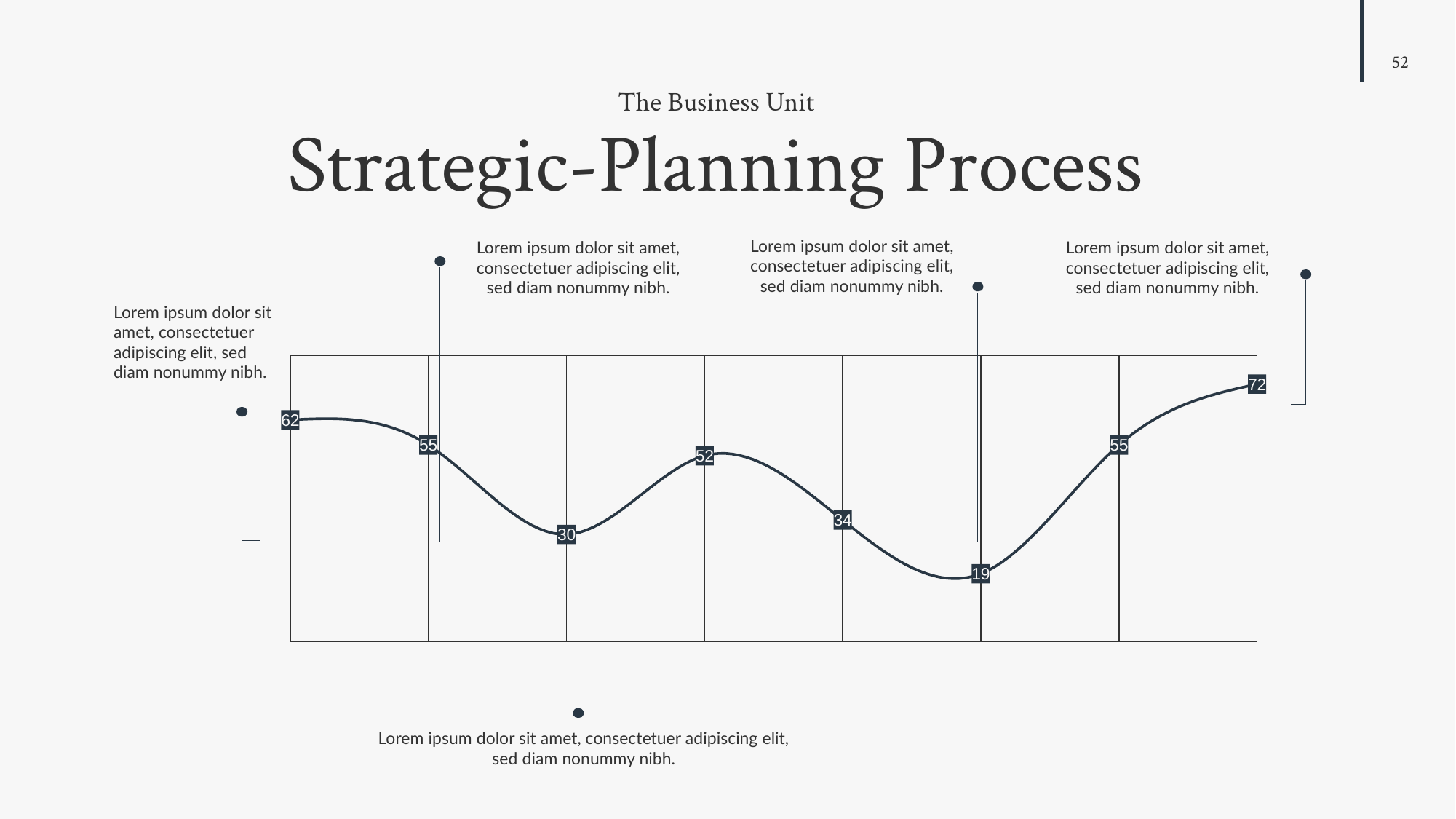

The Business Unit
Strategic-Planning Process
Lorem ipsum dolor sit amet, consectetuer adipiscing elit, sed diam nonummy nibh.
Lorem ipsum dolor sit amet, consectetuer adipiscing elit, sed diam nonummy nibh.
Lorem ipsum dolor sit amet, consectetuer adipiscing elit, sed diam nonummy nibh.

### Chart

| Category | Region 1 |
|---|---|
| 2010 | 62.0 |
| 2011 | 55.0 |
| 2013 | 30.0 |
| 2014 | 52.0 |
| 2015 | 34.0 |
| 2016 | 19.0 |
| 2017 | 55.0 |
| 2018 | 72.0 |

Lorem ipsum dolor sit amet, consectetuer adipiscing elit, sed diam nonummy nibh.
Lorem ipsum dolor sit amet, consectetuer adipiscing elit, sed diam nonummy nibh.